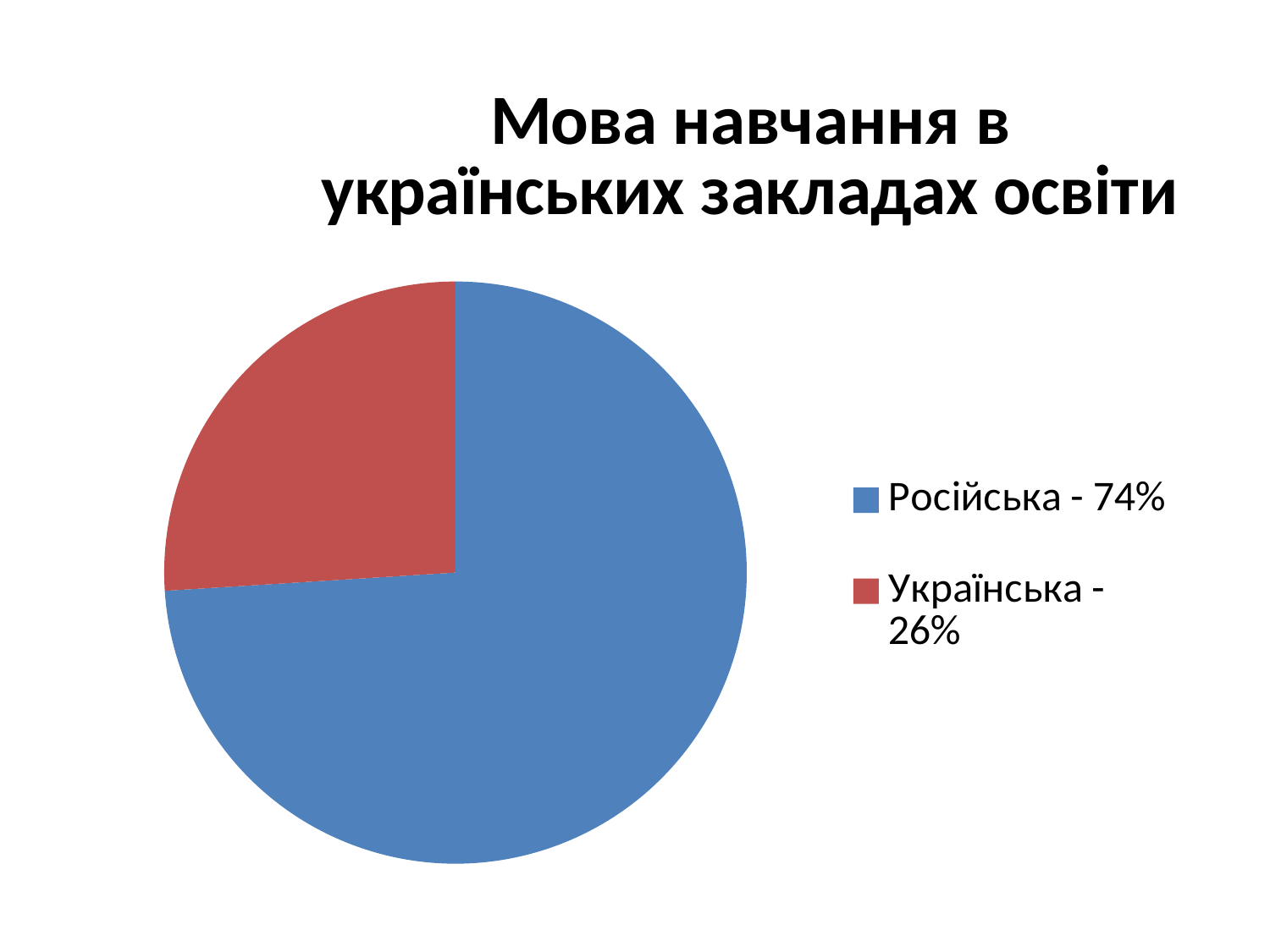

### Chart: Мова навчання в українських закладах освіти

| Category | Мова навчання |
|---|---|
| Російська - 74% | 74.0 |
| Українська - 26% | 26.0 |